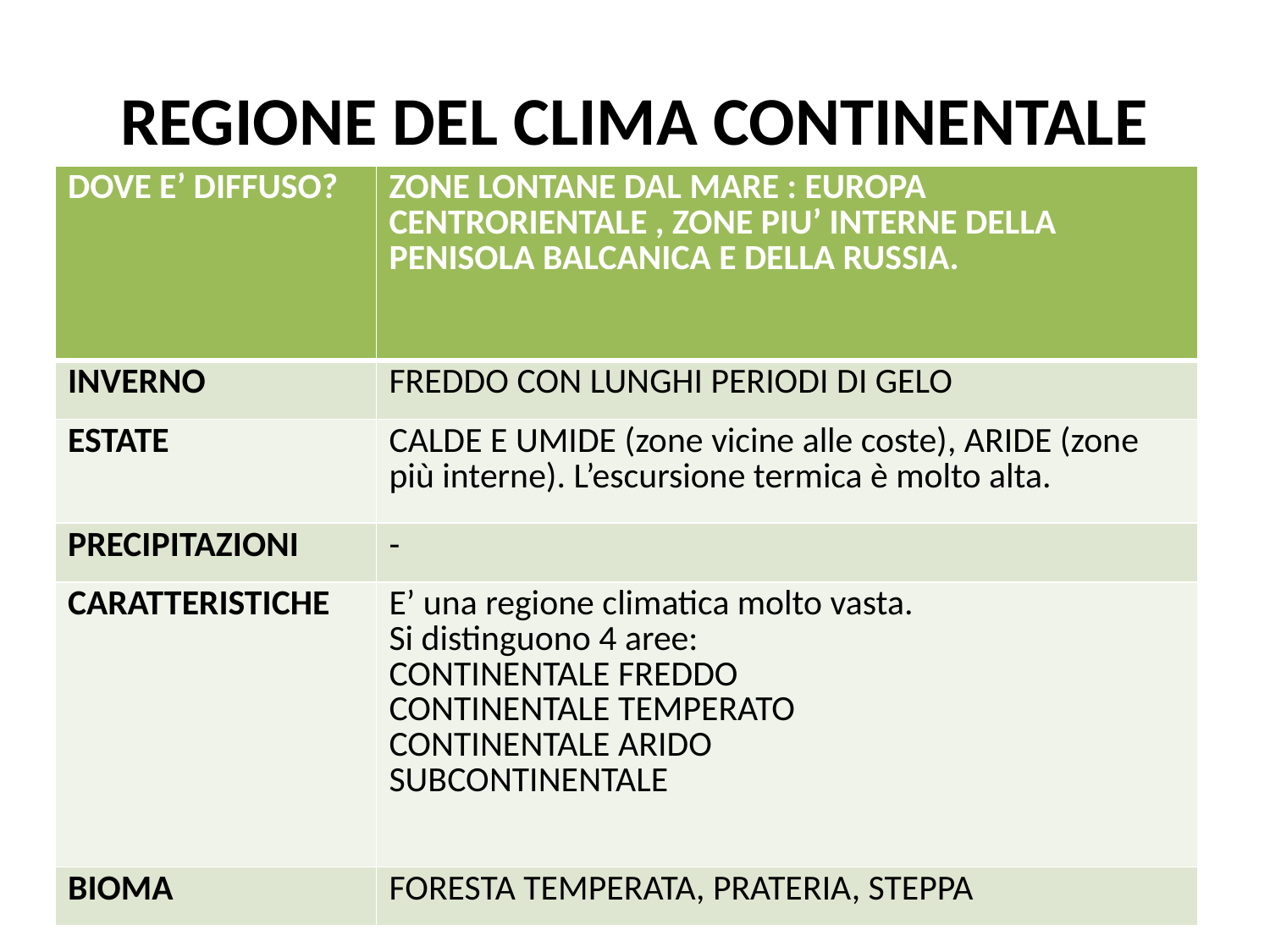

# REGIONE DEL CLIMA CONTINENTALE
| DOVE E’ DIFFUSO? | ZONE LONTANE DAL MARE : EUROPA CENTRORIENTALE , ZONE PIU’ INTERNE DELLA PENISOLA BALCANICA E DELLA RUSSIA. |
| --- | --- |
| INVERNO | FREDDO CON LUNGHI PERIODI DI GELO |
| ESTATE | CALDE E UMIDE (zone vicine alle coste), ARIDE (zone più interne). L’escursione termica è molto alta. |
| PRECIPITAZIONI | - |
| CARATTERISTICHE | E’ una regione climatica molto vasta. Si distinguono 4 aree: CONTINENTALE FREDDO CONTINENTALE TEMPERATO CONTINENTALE ARIDO SUBCONTINENTALE |
| BIOMA | FORESTA TEMPERATA, PRATERIA, STEPPA |